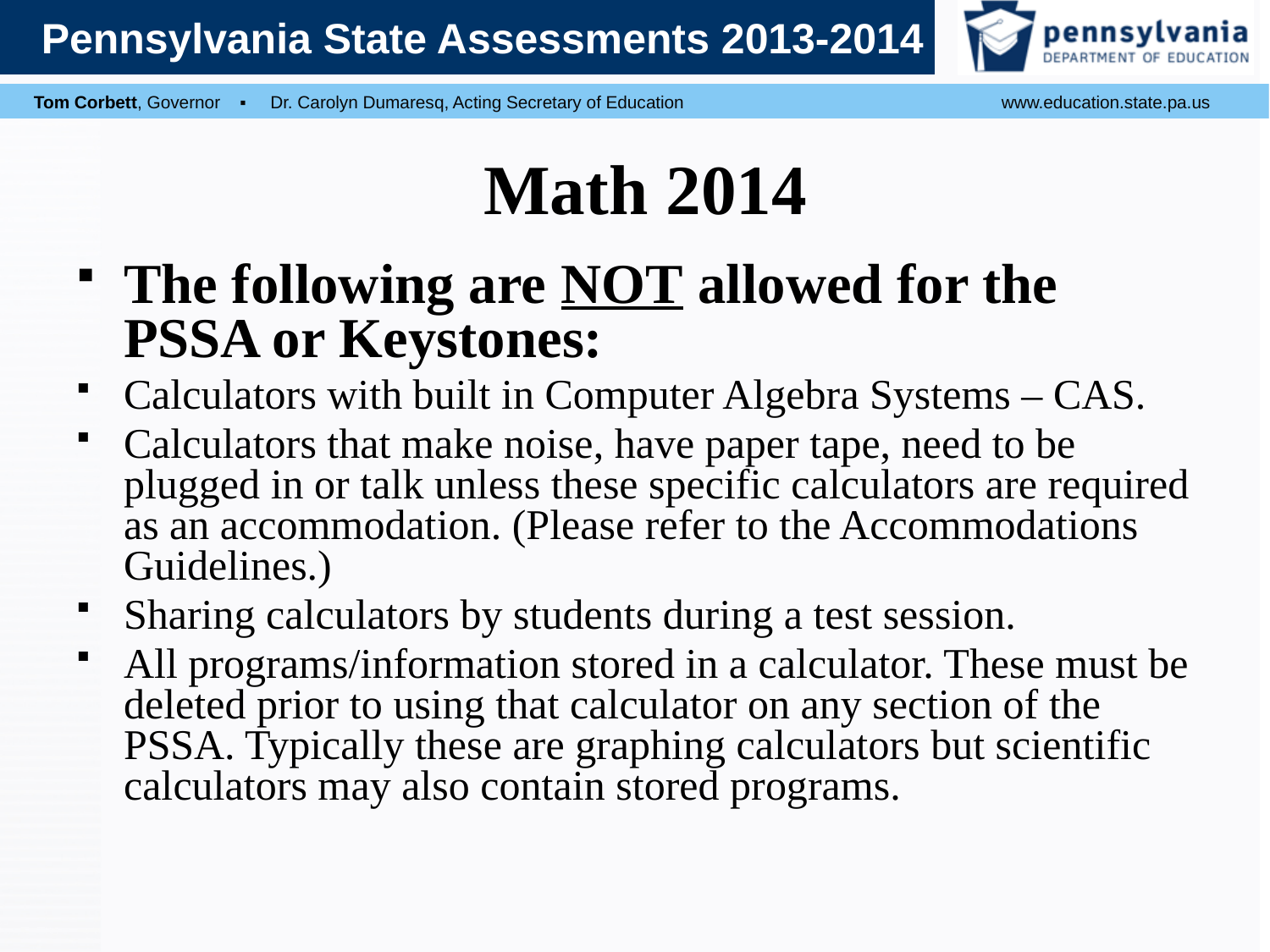

# Math 2014
The following are NOT allowed for the PSSA or Keystones:
Calculators with built in Computer Algebra Systems – CAS.
Calculators that make noise, have paper tape, need to be plugged in or talk unless these specific calculators are required as an accommodation. (Please refer to the Accommodations Guidelines.)
Sharing calculators by students during a test session.
All programs/information stored in a calculator. These must be deleted prior to using that calculator on any section of the PSSA. Typically these are graphing calculators but scientific calculators may also contain stored programs.